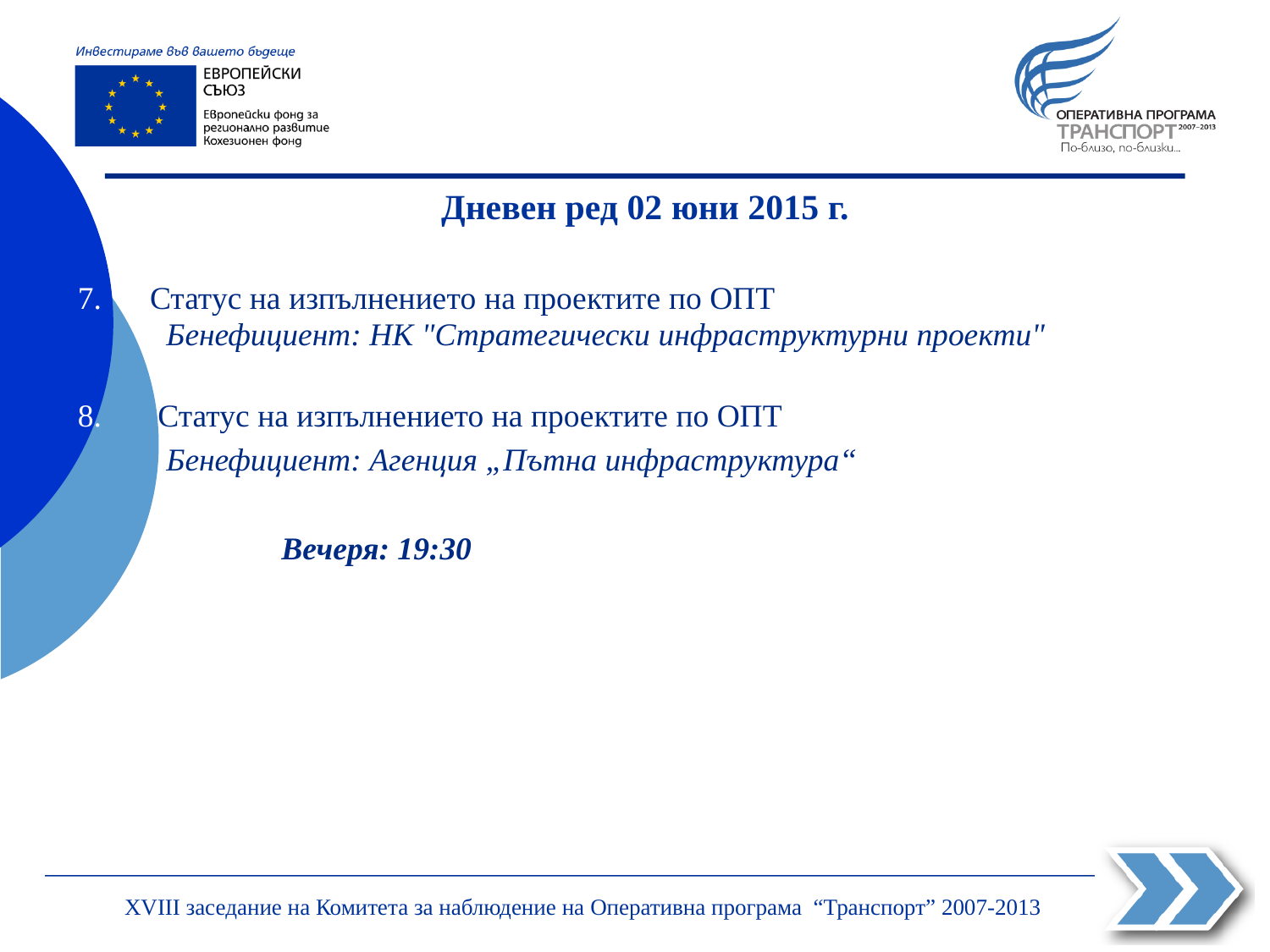

Дневен ред 02 юни 2015 г.

7.      Статус на изпълнението на проектите по ОПТ
           Бенефициент: НК "Стратегически инфраструктурни проекти"

8.       Статус на изпълнението на проектите по ОПТ
           Бенефициент: Агенция „Пътна инфраструктура“

		Вечеря: 19:30
ХVIII заседание на Комитета за наблюдение на Оперативна програма  “Транспорт” 2007-2013